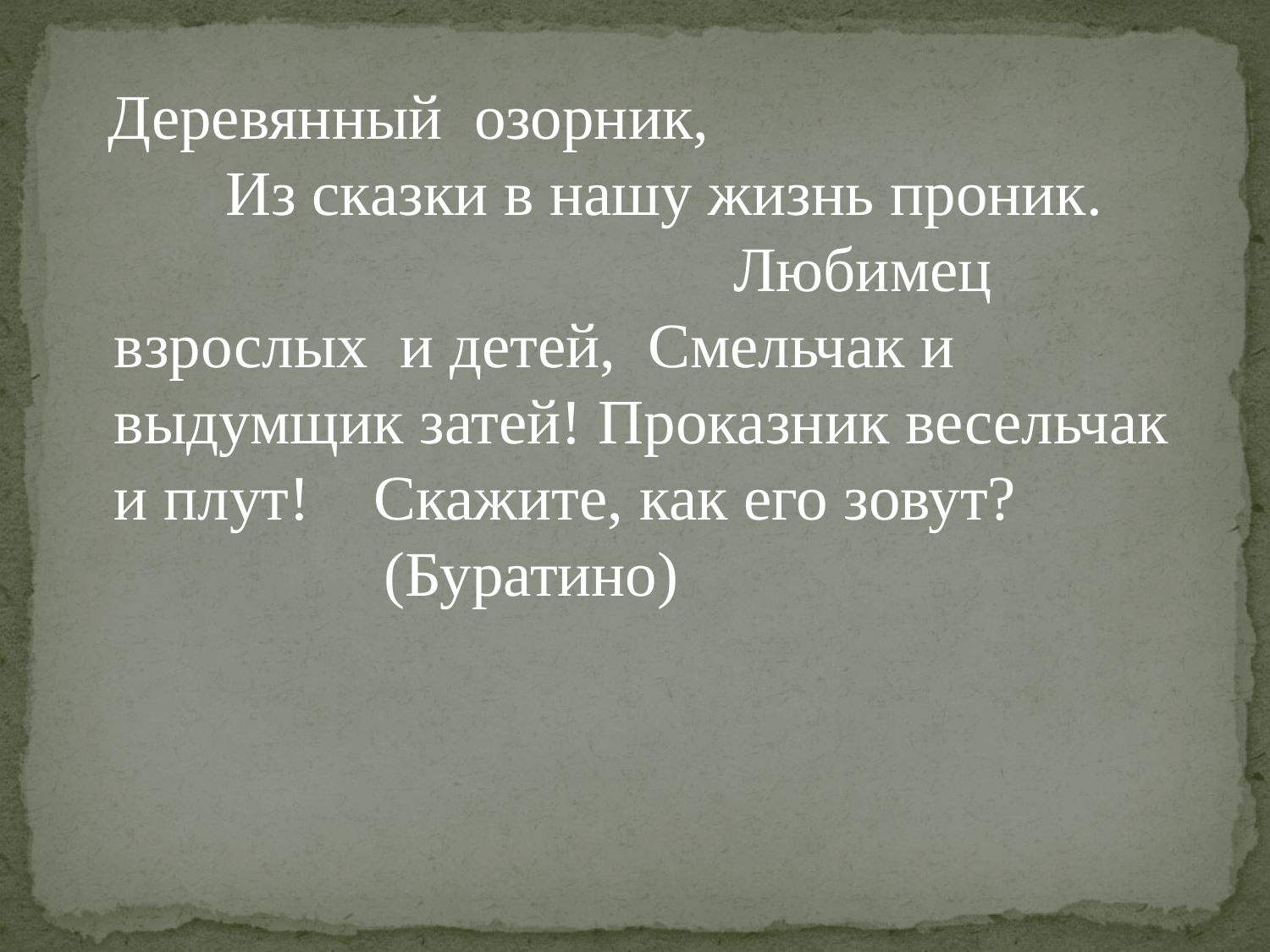

#
  Деревянный  озорник,                                      Из сказки в нашу жизнь проник.                                             Любимец  взрослых  и детей,  Смельчак и выдумщик затей! Проказник весельчак и плут!    Скажите, как его зовут?                             (Буратино)